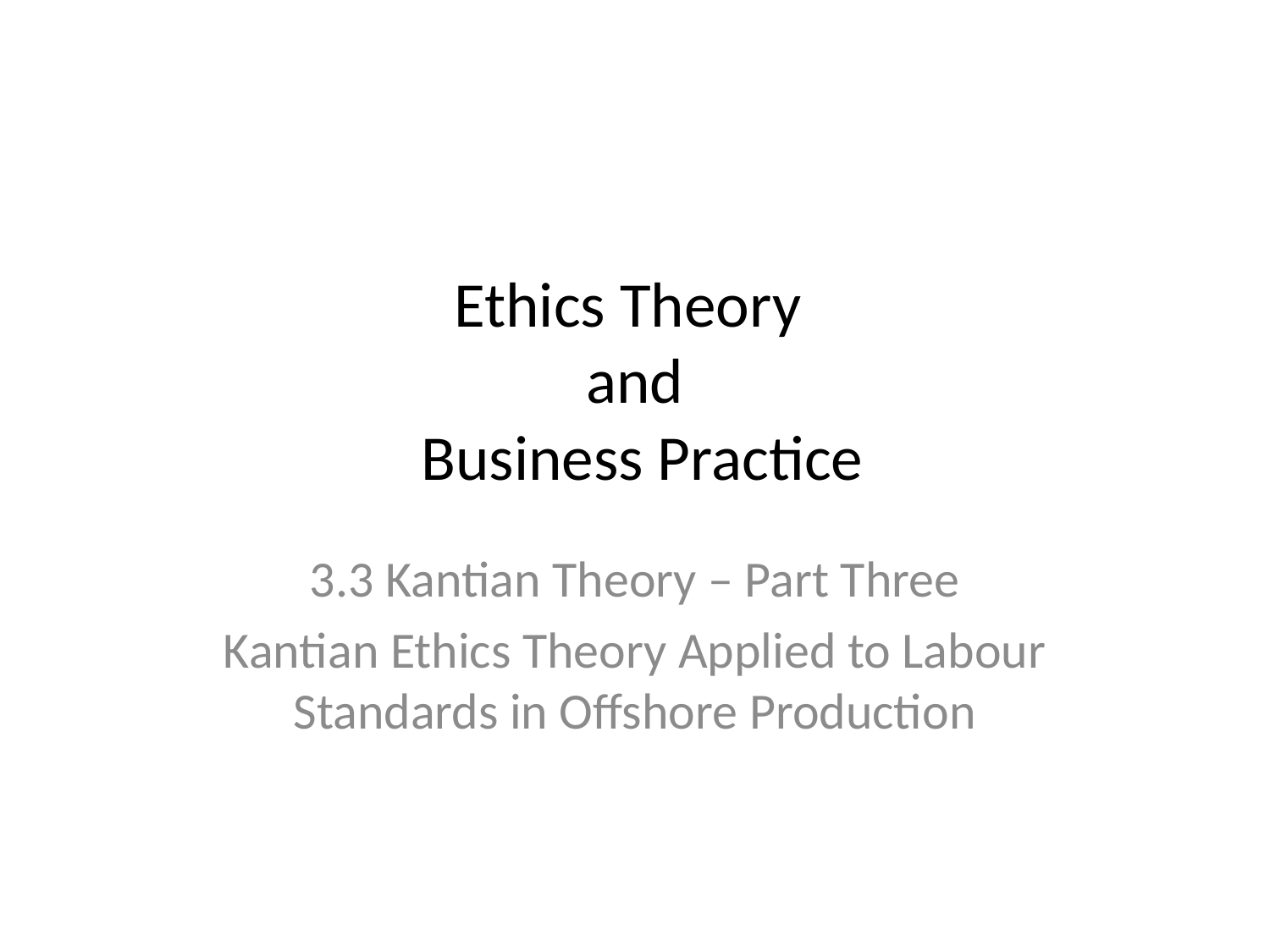

# Ethics Theory and Business Practice
3.3 Kantian Theory – Part Three
Kantian Ethics Theory Applied to Labour Standards in Offshore Production